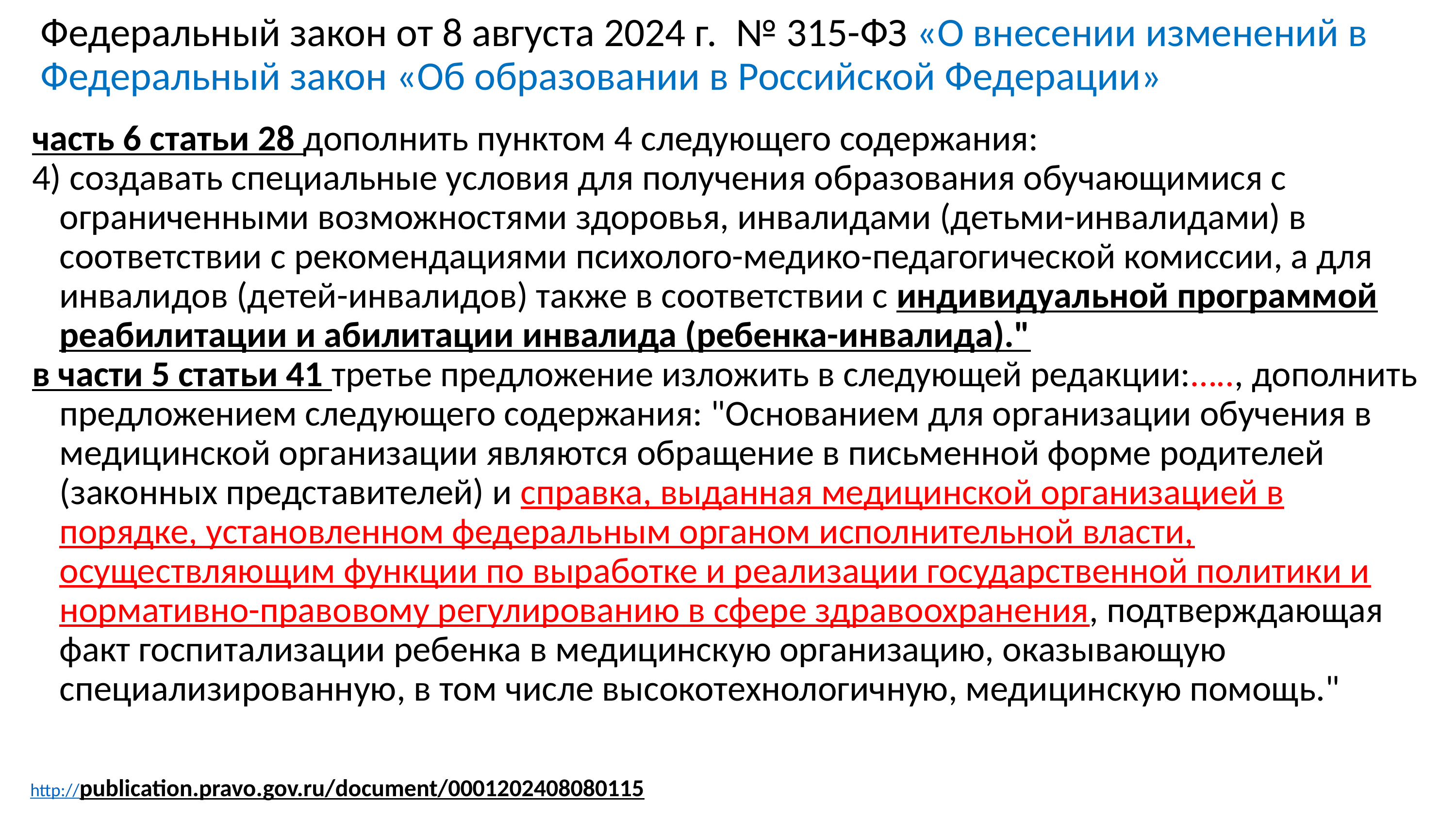

# Федеральный закон от 8 августа 2024 г.  № 315-ФЗ «О внесении изменений в Федеральный закон «Об образовании в Российской Федерации»
часть 6 статьи 28 дополнить пунктом 4 следующего содержания:
4) создавать специальные условия для получения образования обучающимися с ограниченными возможностями здоровья, инвалидами (детьми-инвалидами) в соответствии с рекомендациями психолого-медико-педагогической комиссии, а для инвалидов (детей-инвалидов) также в соответствии с индивидуальной программой реабилитации и абилитации инвалида (ребенка-инвалида)."
в части 5 статьи 41 третье предложение изложить в следующей редакции:….., дополнить предложением следующего содержания: "Основанием для организации обучения в медицинской организации являются обращение в письменной форме родителей (законных представителей) и справка, выданная медицинской организацией в порядке, установленном федеральным органом исполнительной власти, осуществляющим функции по выработке и реализации государственной политики и нормативно-правовому регулированию в сфере здравоохранения, подтверждающая факт госпитализации ребенка в медицинскую организацию, оказывающую специализированную, в том числе высокотехнологичную, медицинскую помощь."
http://publication.pravo.gov.ru/document/0001202408080115